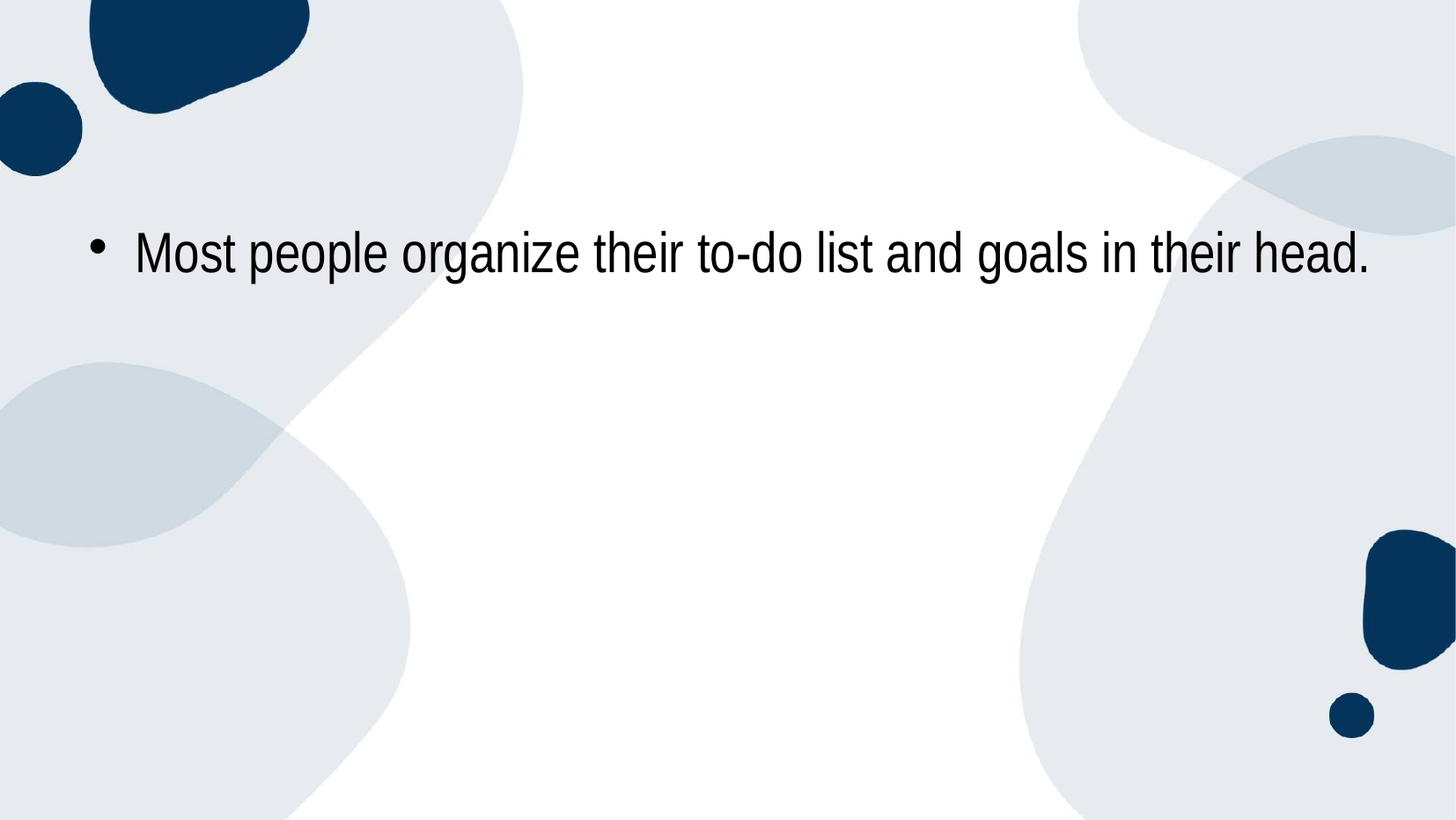

Most people organize their to-do list and goals in their head.